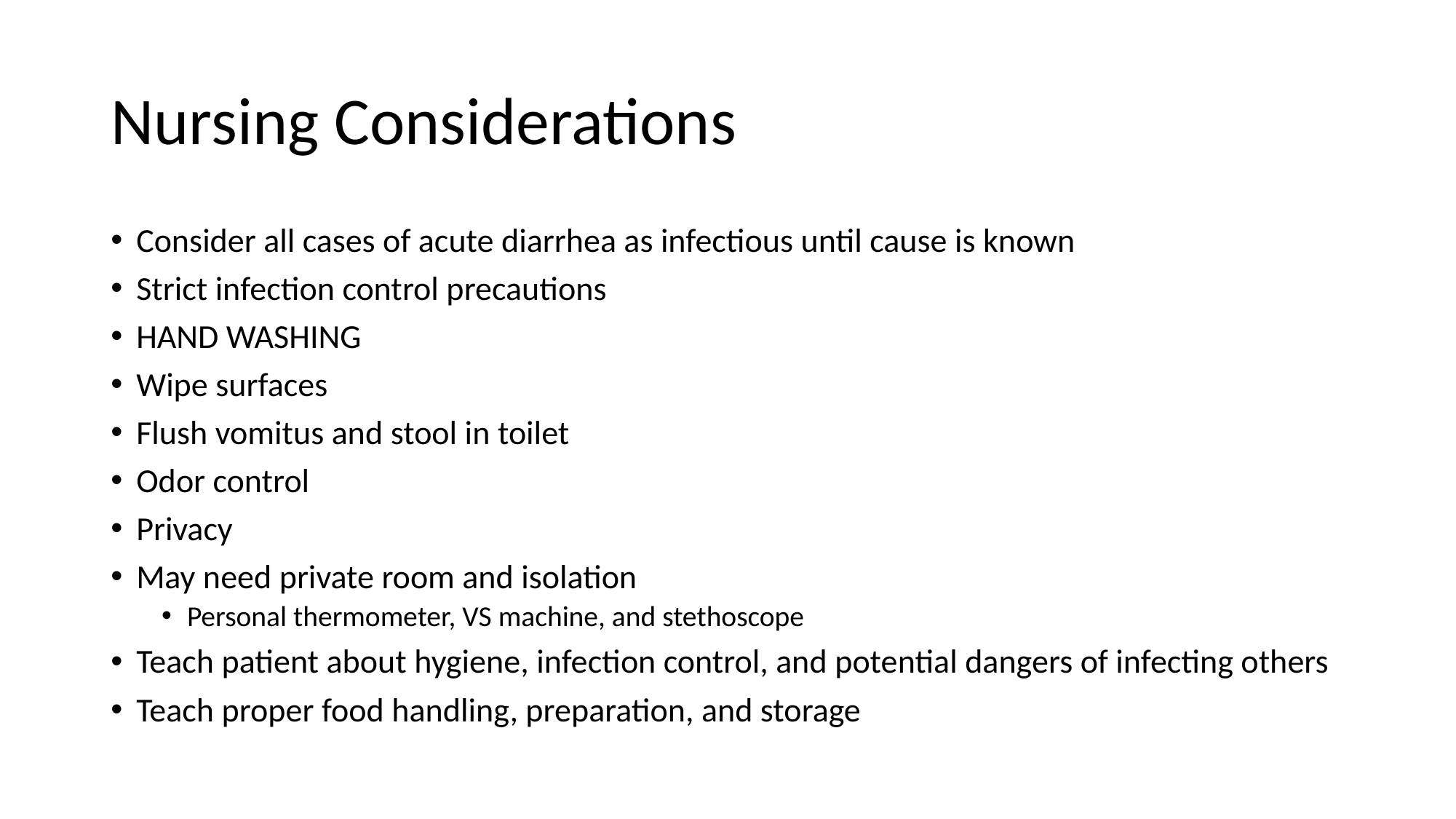

# Nursing Considerations
Consider all cases of acute diarrhea as infectious until cause is known
Strict infection control precautions
HAND WASHING
Wipe surfaces
Flush vomitus and stool in toilet
Odor control
Privacy
May need private room and isolation
Personal thermometer, VS machine, and stethoscope
Teach patient about hygiene, infection control, and potential dangers of infecting others
Teach proper food handling, preparation, and storage